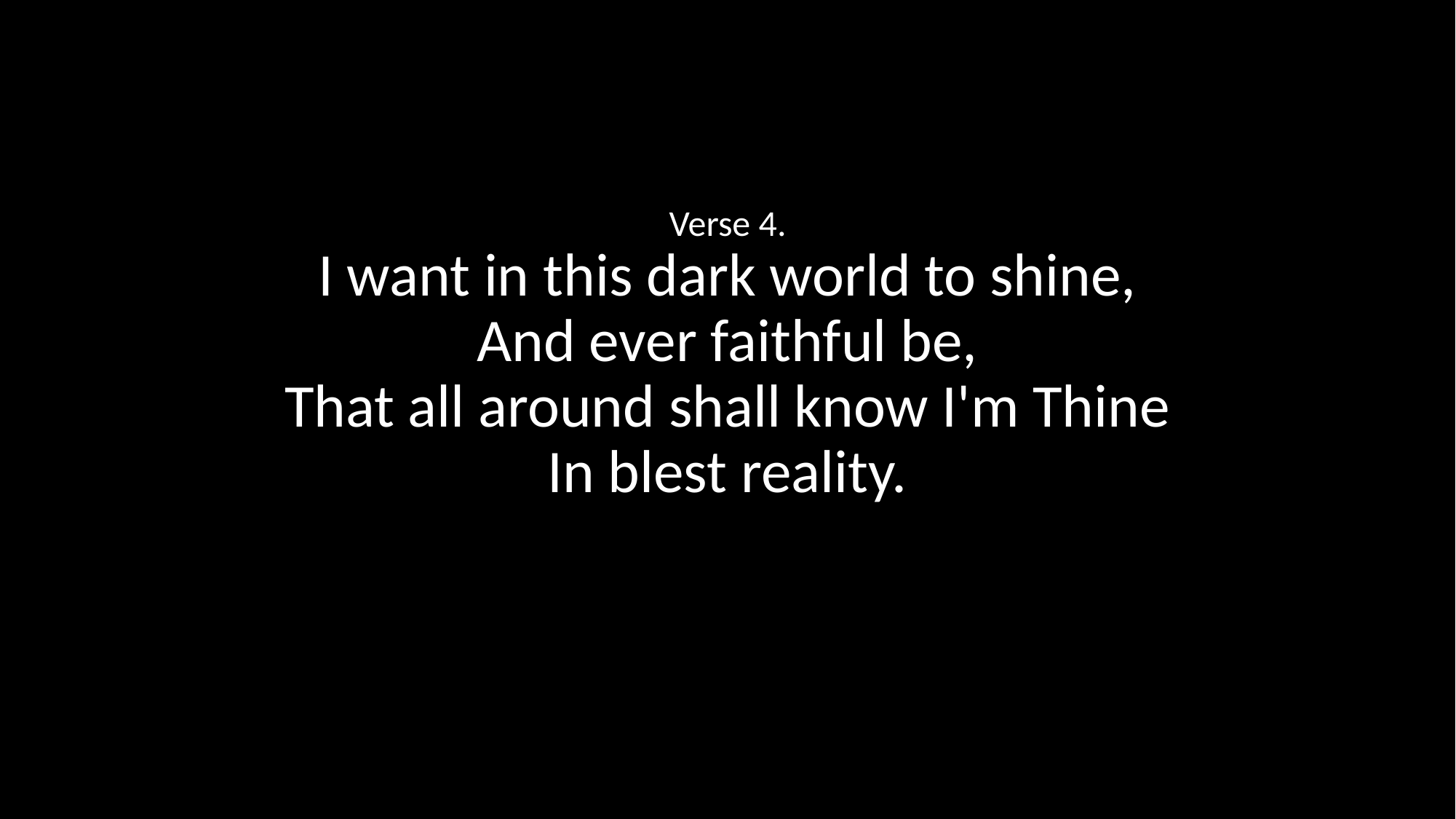

Verse 4.
I want in this dark world to shine,
And ever faithful be,
That all around shall know I'm Thine
In blest reality.